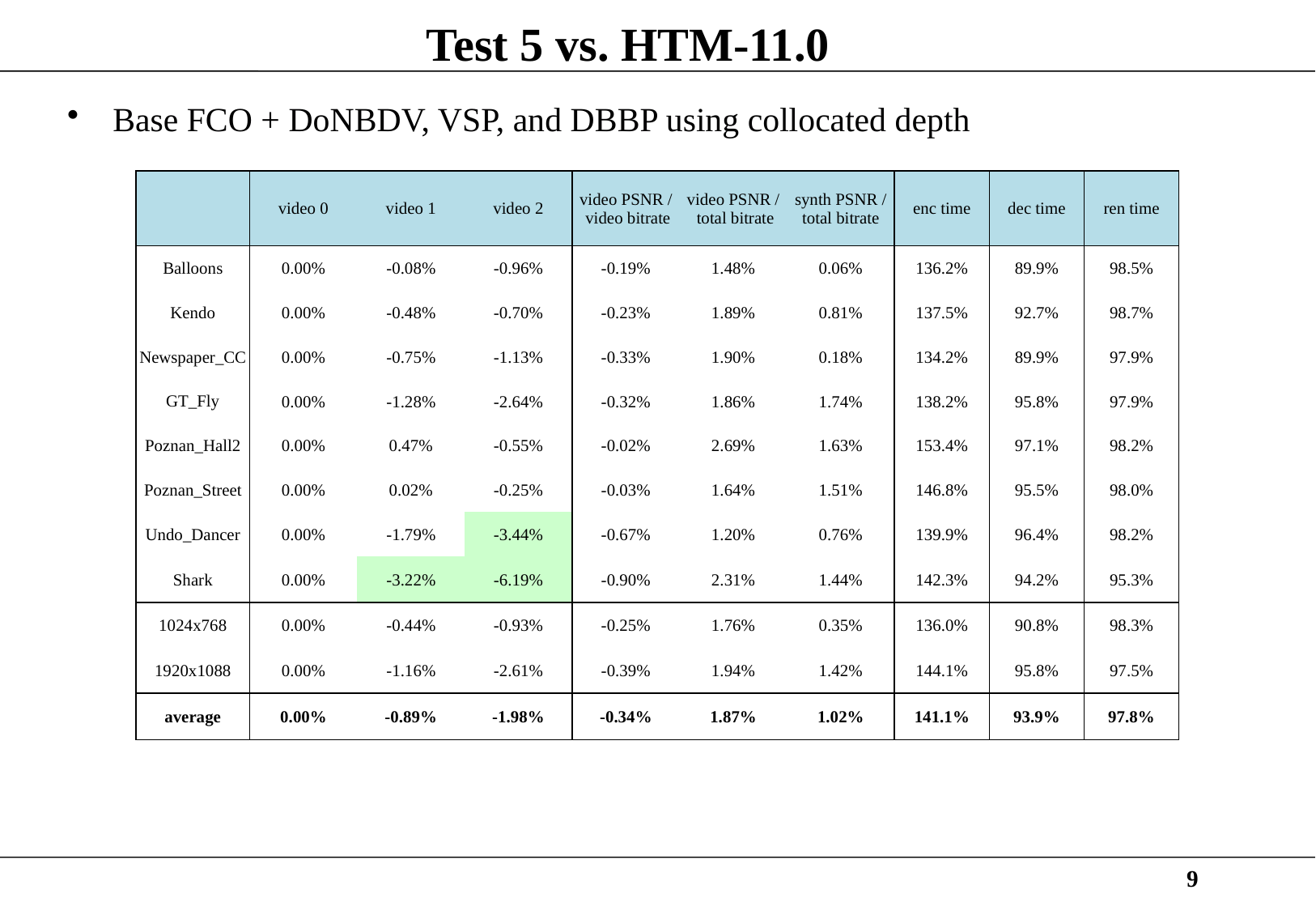

# Test 5 vs. HTM-11.0
Base FCO + DoNBDV, VSP, and DBBP using collocated depth

|  | video 0 | video 1 | video 2 | video PSNR / video bitrate | video PSNR / total bitrate | synth PSNR / total bitrate | enc time | dec time | ren time |
| --- | --- | --- | --- | --- | --- | --- | --- | --- | --- |
| Balloons | 0.00% | -0.08% | -0.96% | -0.19% | 1.48% | 0.06% | 136.2% | 89.9% | 98.5% |
| Kendo | 0.00% | -0.48% | -0.70% | -0.23% | 1.89% | 0.81% | 137.5% | 92.7% | 98.7% |
| Newspaper\_CC | 0.00% | -0.75% | -1.13% | -0.33% | 1.90% | 0.18% | 134.2% | 89.9% | 97.9% |
| GT\_Fly | 0.00% | -1.28% | -2.64% | -0.32% | 1.86% | 1.74% | 138.2% | 95.8% | 97.9% |
| Poznan\_Hall2 | 0.00% | 0.47% | -0.55% | -0.02% | 2.69% | 1.63% | 153.4% | 97.1% | 98.2% |
| Poznan\_Street | 0.00% | 0.02% | -0.25% | -0.03% | 1.64% | 1.51% | 146.8% | 95.5% | 98.0% |
| Undo\_Dancer | 0.00% | -1.79% | -3.44% | -0.67% | 1.20% | 0.76% | 139.9% | 96.4% | 98.2% |
| Shark | 0.00% | -3.22% | -6.19% | -0.90% | 2.31% | 1.44% | 142.3% | 94.2% | 95.3% |
| 1024x768 | 0.00% | -0.44% | -0.93% | -0.25% | 1.76% | 0.35% | 136.0% | 90.8% | 98.3% |
| 1920x1088 | 0.00% | -1.16% | -2.61% | -0.39% | 1.94% | 1.42% | 144.1% | 95.8% | 97.5% |
| average | 0.00% | -0.89% | -1.98% | -0.34% | 1.87% | 1.02% | 141.1% | 93.9% | 97.8% |
9